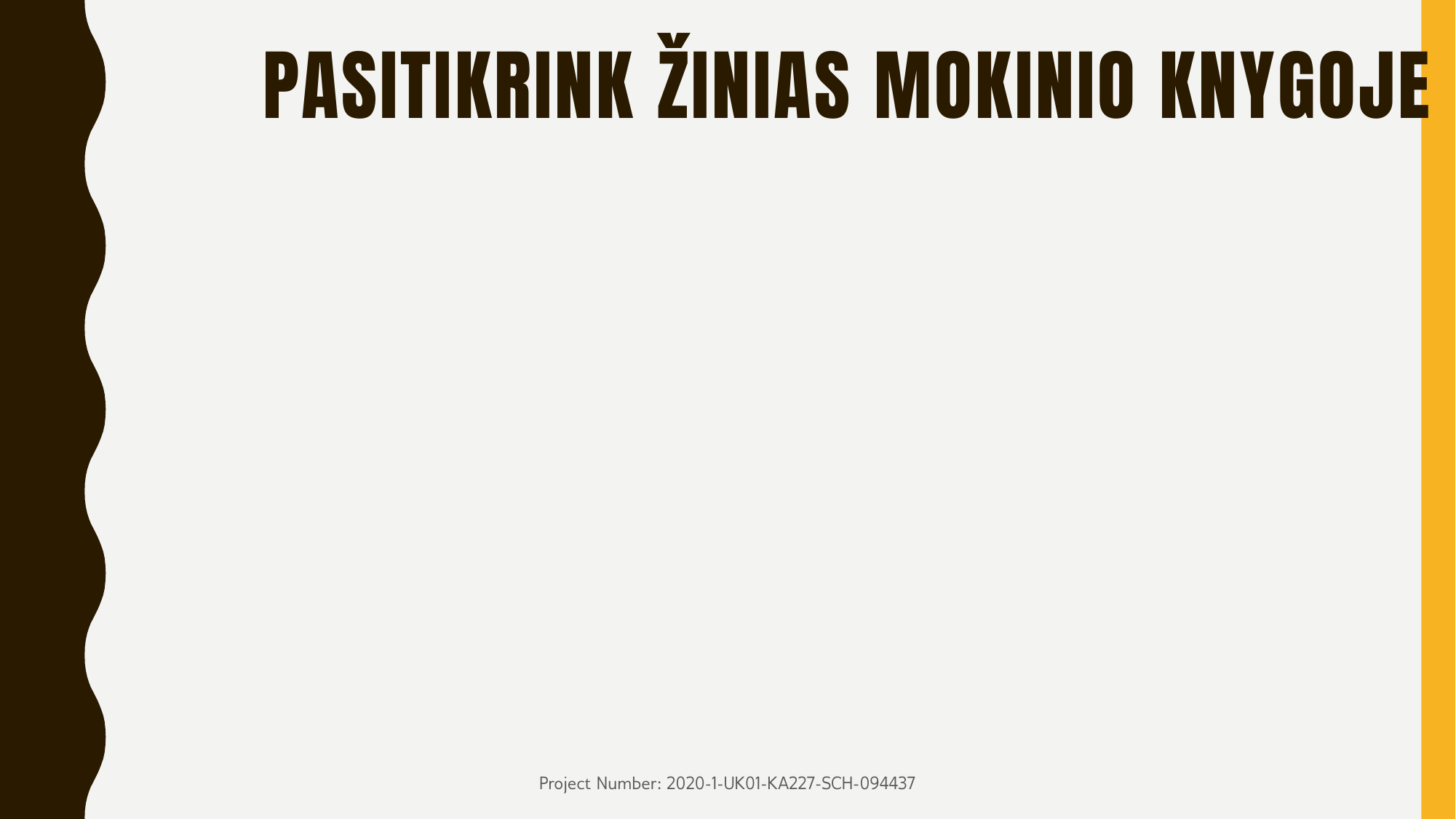

Pasitikrink žinias mokinio knygoje
Project Number: 2020-1-UK01-KA227-SCH-094437